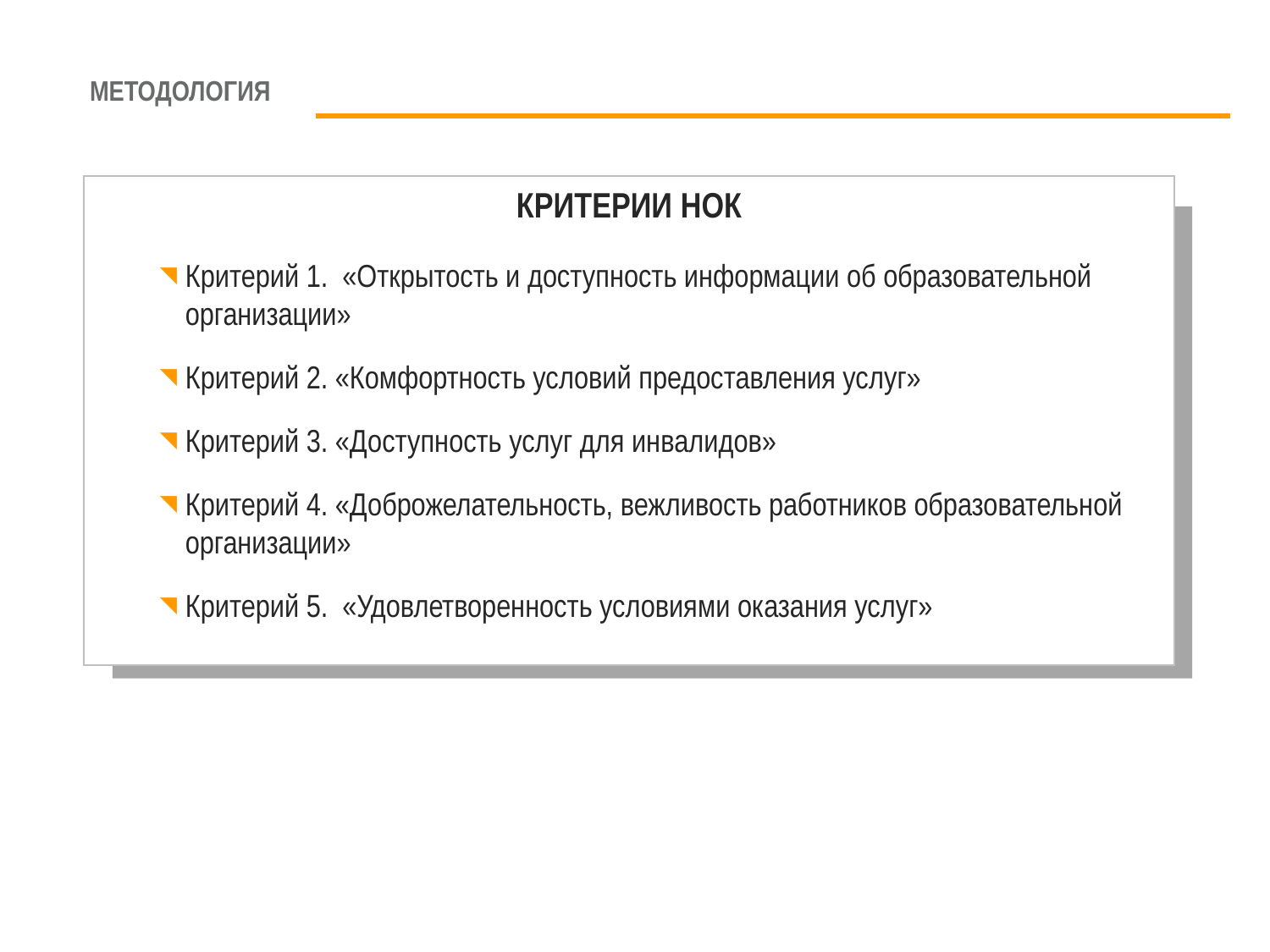

# Методология
КРИТЕРИИ НОК
Критерий 1.  «Открытость и доступность информации об образовательной организации»
Критерий 2. «Комфортность условий предоставления услуг»
Критерий 3. «Доступность услуг для инвалидов»
Критерий 4. «Доброжелательность, вежливость работников образовательной организации»
Критерий 5.  «Удовлетворенность условиями оказания услуг»